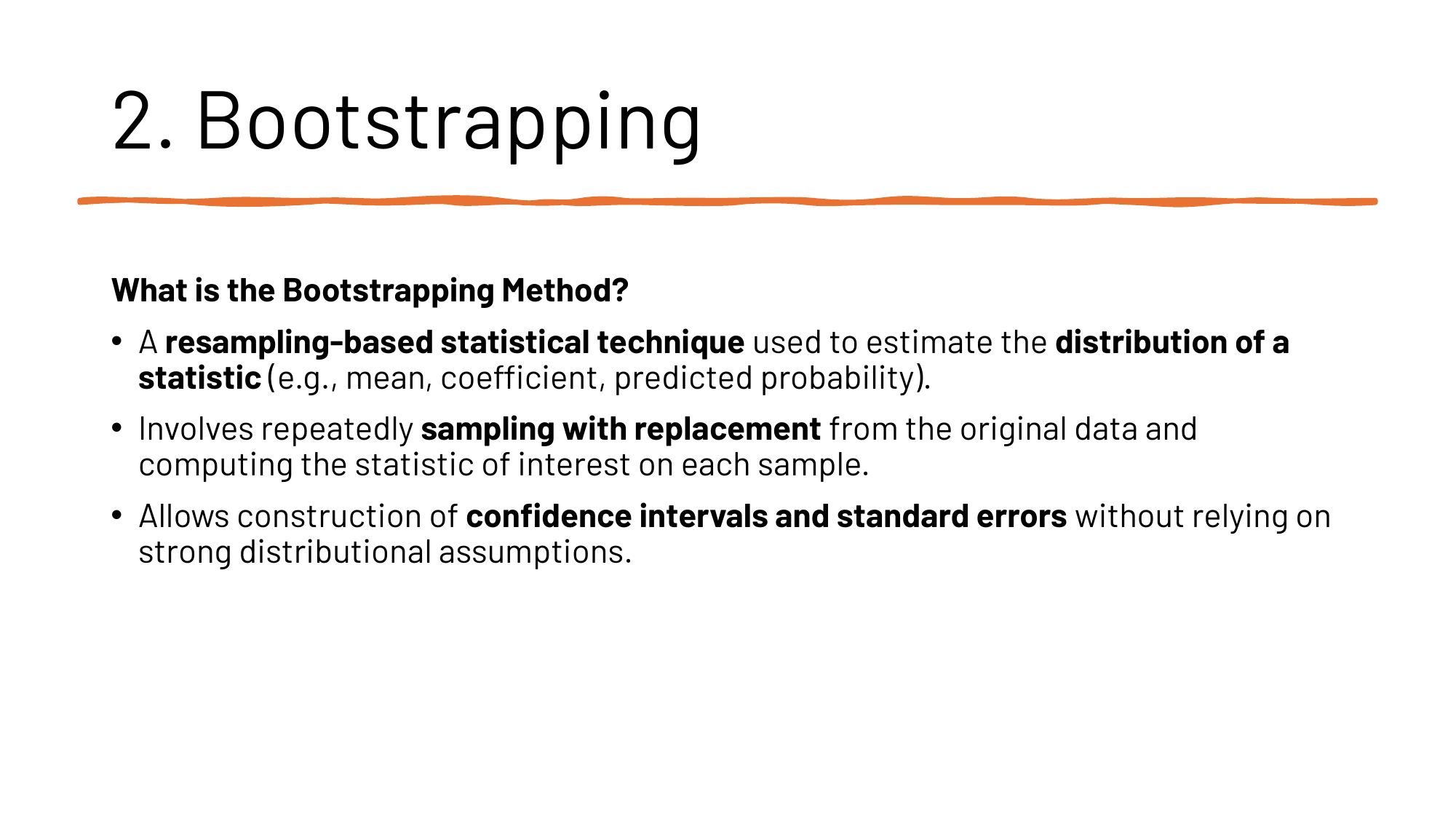

# 2. Bootstrapping

What is the Bootstrapping Method?
A resampling-based statistical technique used to estimate the distribution of a statistic (e.g., mean, coefficient, predicted probability).
Involves repeatedly sampling with replacement from the original data and computing the statistic of interest on each sample.
Allows construction of confidence intervals and standard errors without relying on strong distributional assumptions.